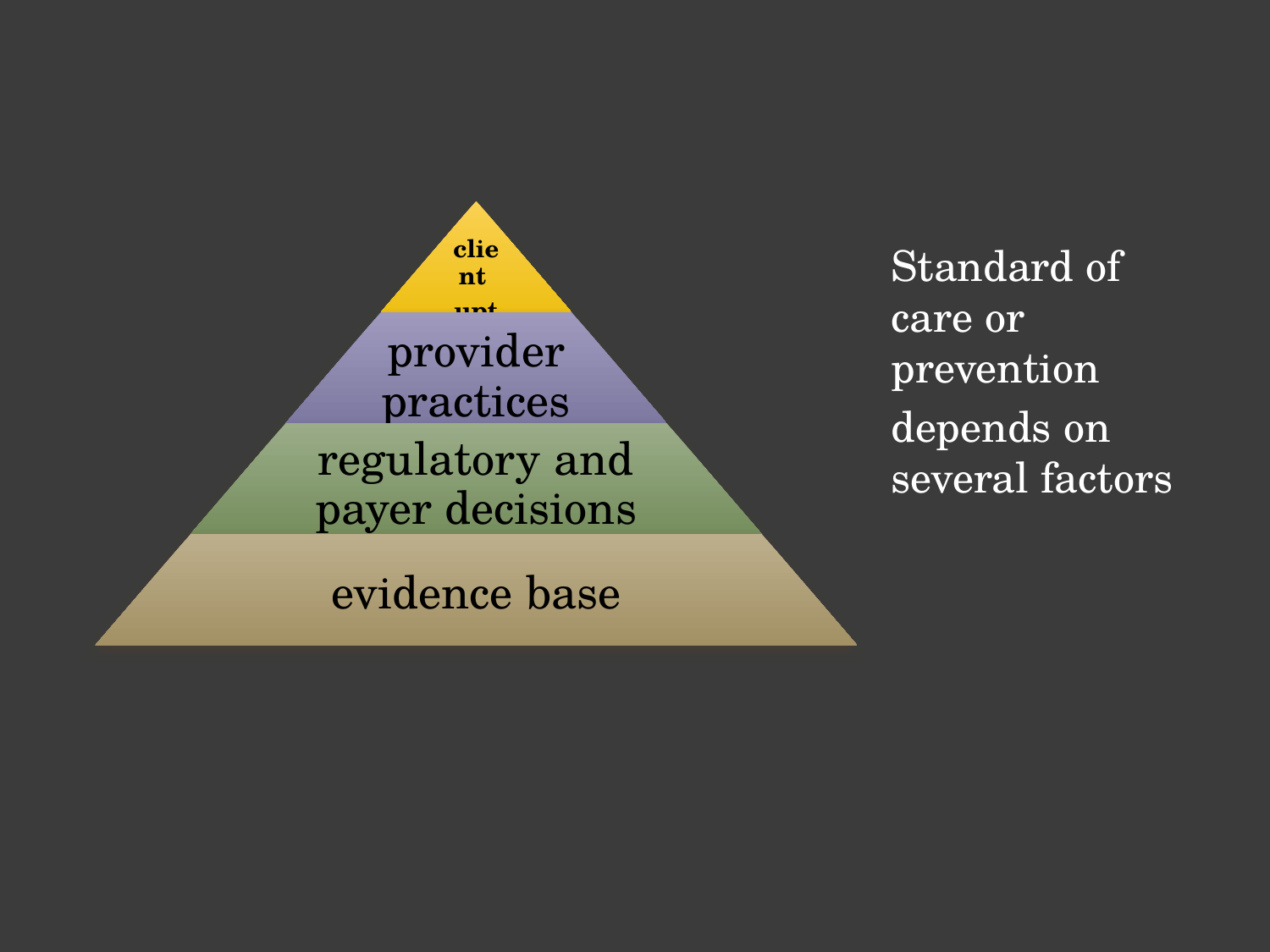

client
uptake
provider practices
regulatory and payer decisions
evidence base
Standard of care or prevention
depends on several factors